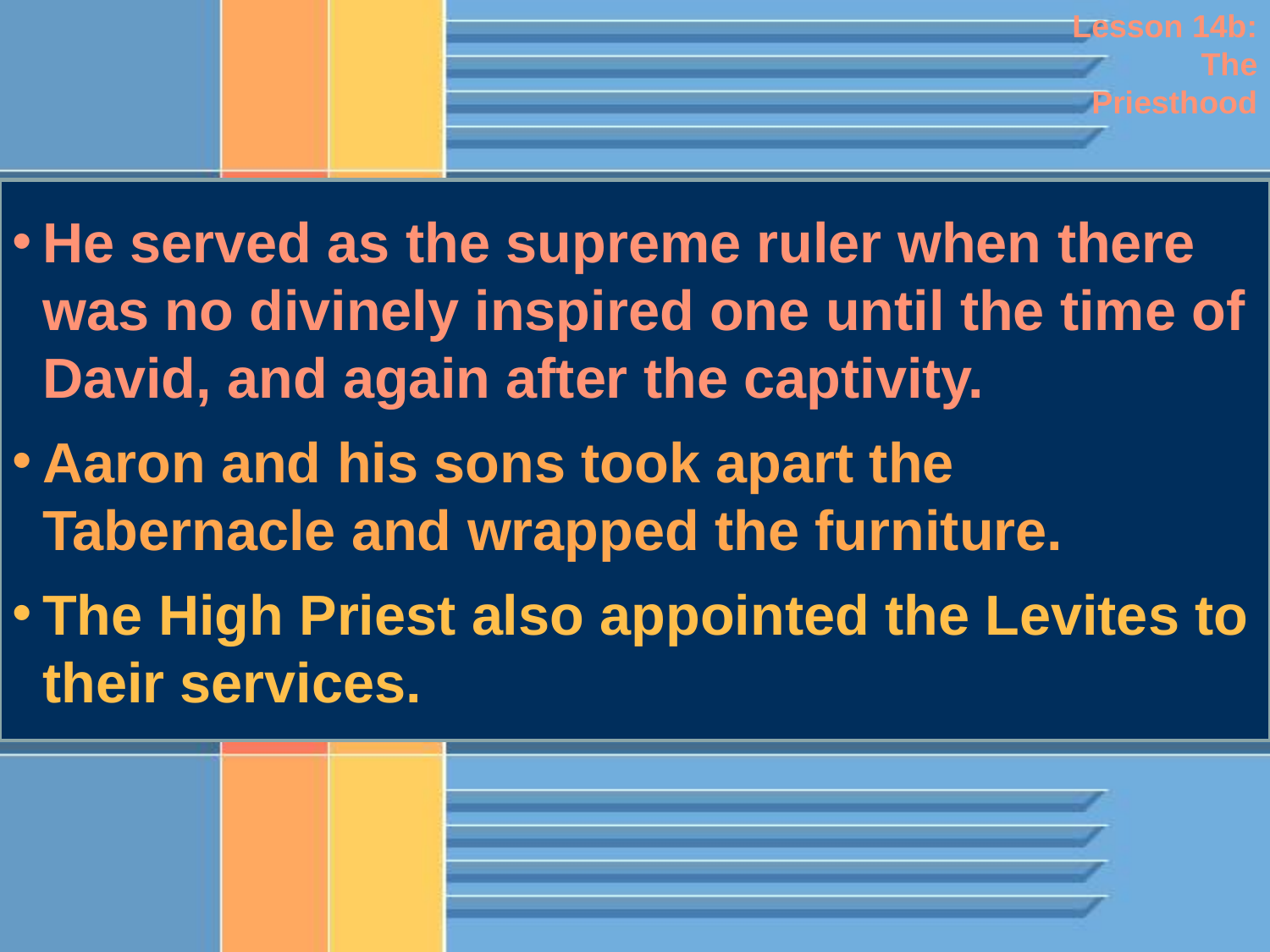

Lesson 14b: The Priesthood
He served as the supreme ruler when there was no divinely inspired one until the time of David, and again after the captivity.

Aaron and his sons took apart the Tabernacle and wrapped the furniture.

The High Priest also appointed the Levites to their services.